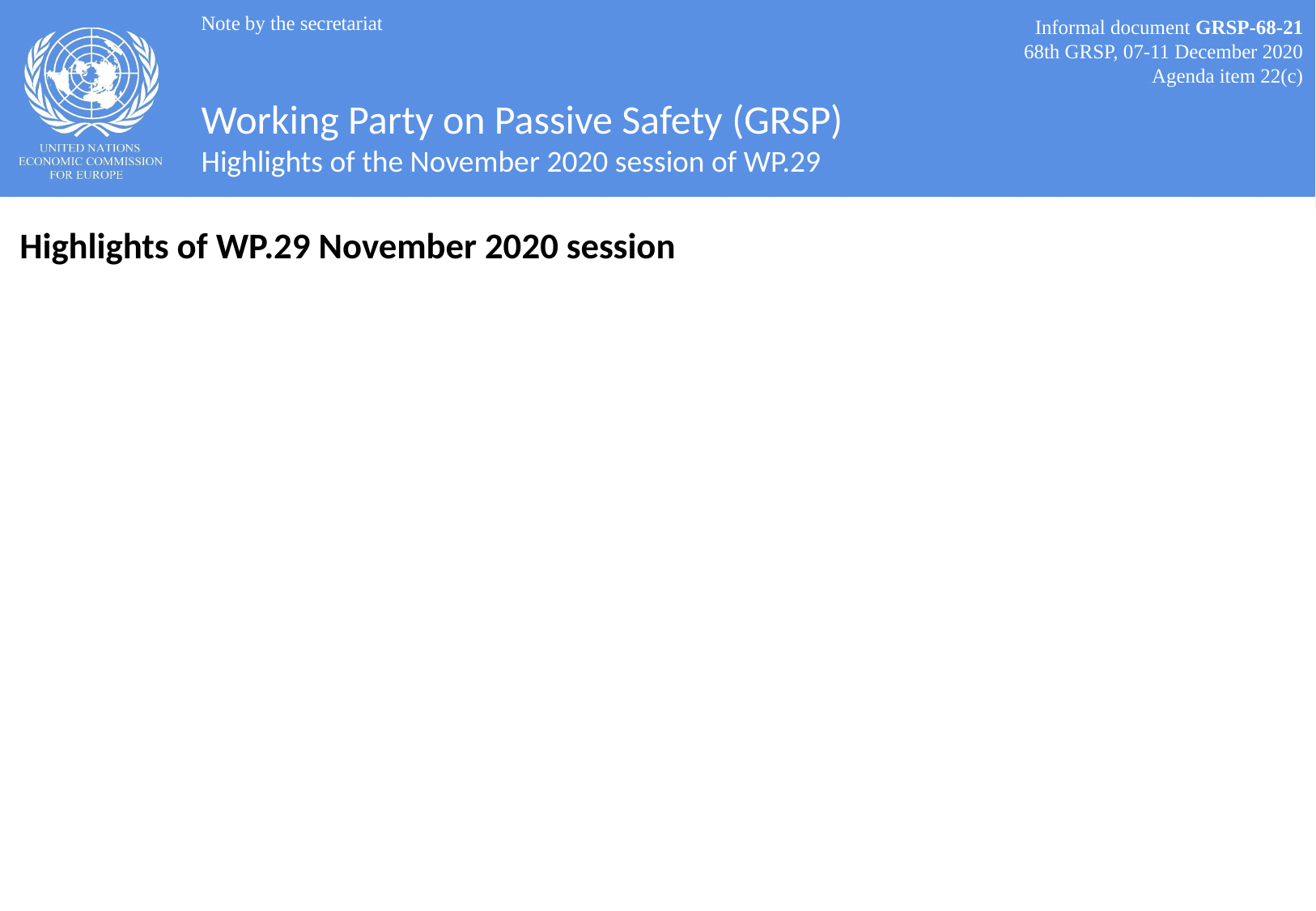

Note by the secretariat
Informal document GRSP-68-21
68th GRSP, 07-11 December 2020
Agenda item 22(c)
# Working Party on Passive Safety (GRSP) Highlights of the November 2020 session of WP.29
Highlights of WP.29 November 2020 session